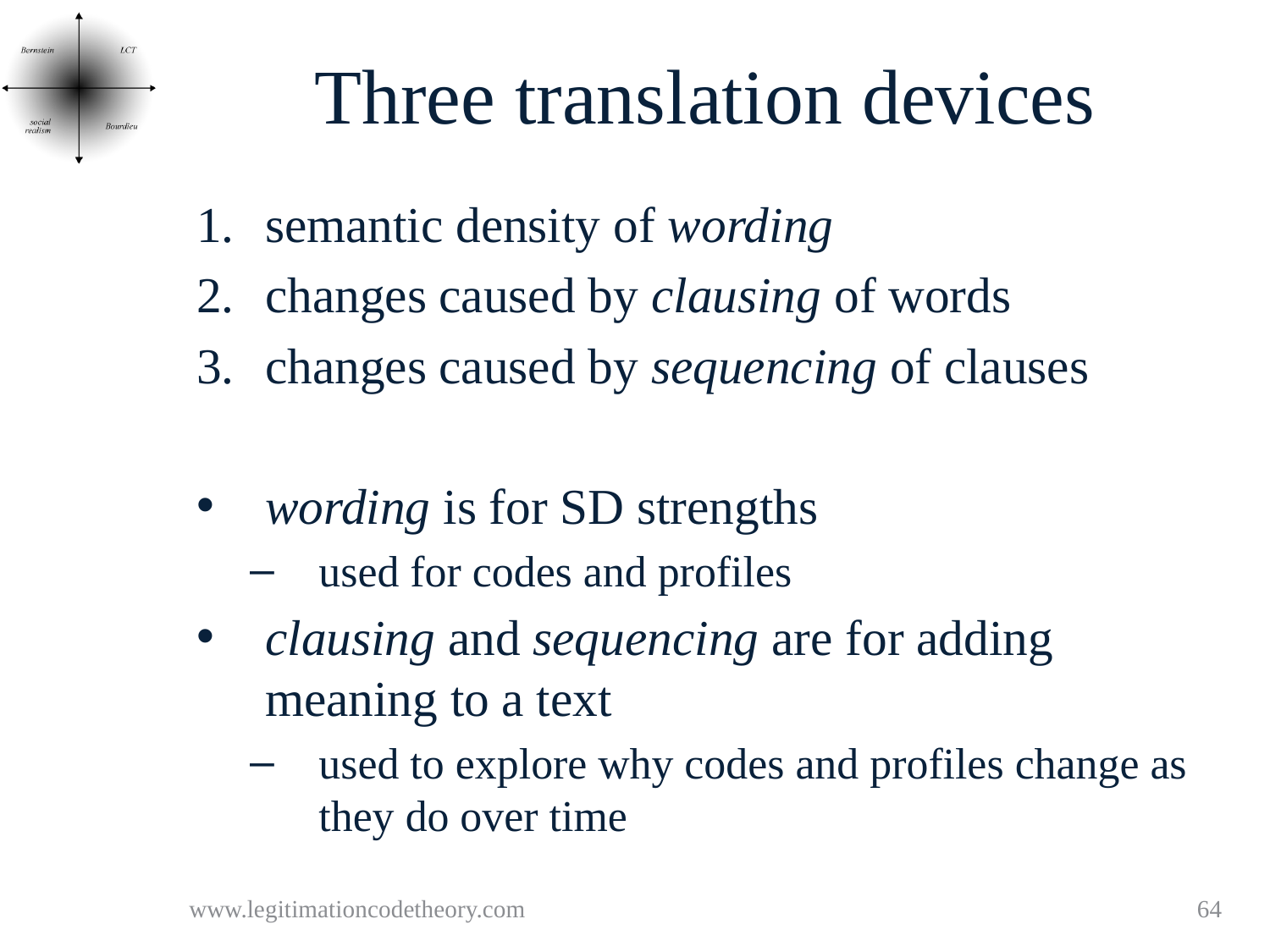

# Three translation devices

semantic density of wording
changes caused by clausing of words
changes caused by sequencing of clauses

wording is for SD strengths
used for codes and profiles
clausing and sequencing are for adding meaning to a text
used to explore why codes and profiles change as they do over time

www.legitimationcodetheory.com
64